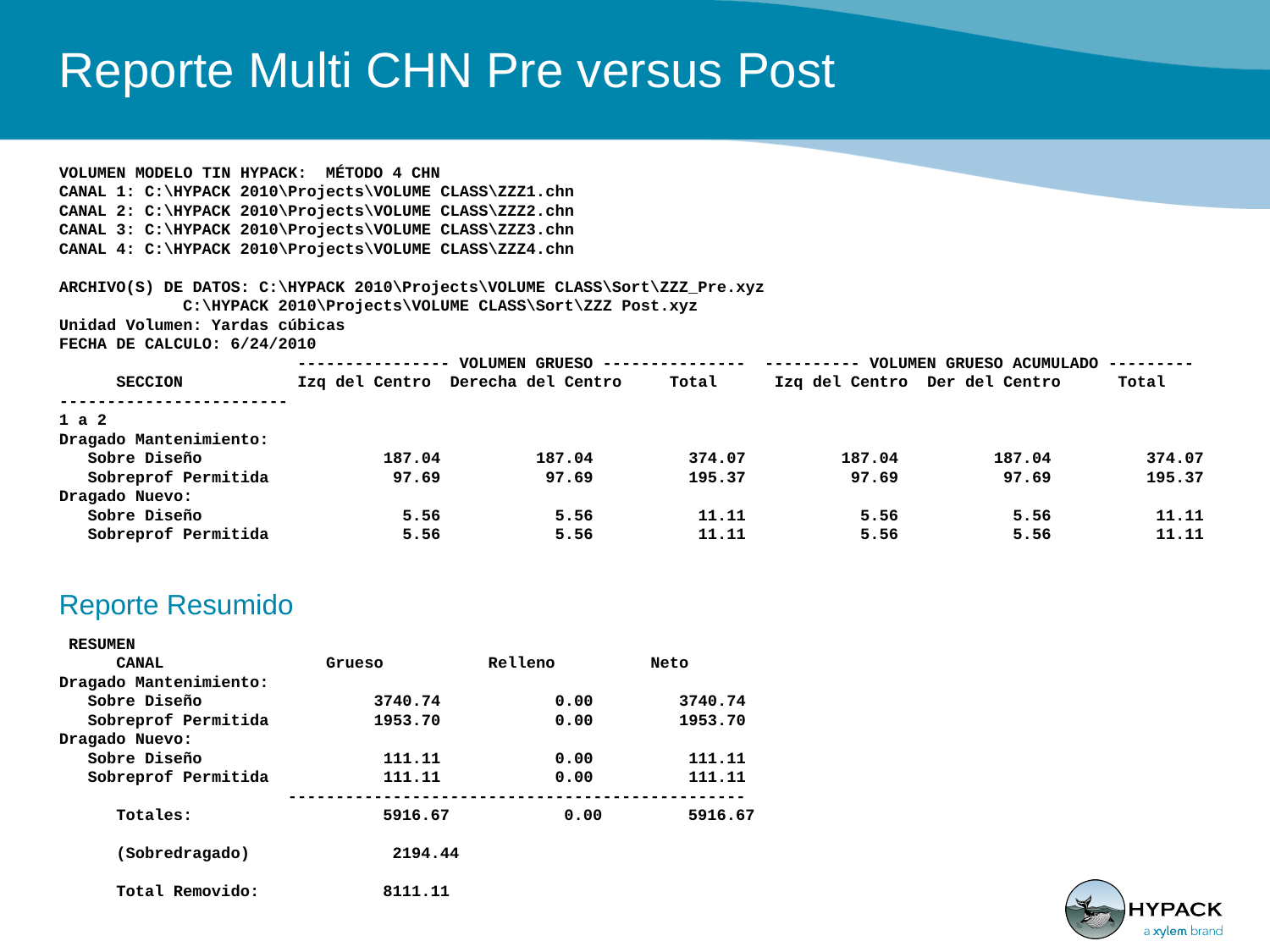

Reporte Multi CHN Pre versus Post
VOLUMEN MODELO TIN HYPACK:  MÉTODO 4 CHN
CANAL 1: C:\HYPACK 2010\Projects\VOLUME CLASS\ZZZ1.chn
CANAL 2: C:\HYPACK 2010\Projects\VOLUME CLASS\ZZZ2.chn
CANAL 3: C:\HYPACK 2010\Projects\VOLUME CLASS\ZZZ3.chn
CANAL 4: C:\HYPACK 2010\Projects\VOLUME CLASS\ZZZ4.chn

ARCHIVO(S) DE DATOS: C:\HYPACK 2010\Projects\VOLUME CLASS\Sort\ZZZ_Pre.xyz
             C:\HYPACK 2010\Projects\VOLUME CLASS\Sort\ZZZ Post.xyz
Unidad Volumen: Yardas cúbicas
FECHA DE CALCULO: 6/24/2010
                         ---------------- VOLUMEN GRUESO ---------------  ---------- VOLUMEN GRUESO ACUMULADO ---------
      SECCION            Izq del Centro  Derecha del Centro     Total      Izq del Centro  Der del Centro      Total
------------------------
1 a 2
Dragado Mantenimiento:
   Sobre Diseño                   187.04          187.04          374.07          187.04          187.04          374.07
   Sobreprof Permitida             97.69           97.69          195.37           97.69           97.69          195.37
Dragado Nuevo:
   Sobre Diseño                     5.56            5.56           11.11            5.56            5.56           11.11
   Sobreprof Permitida              5.56            5.56           11.11            5.56            5.56           11.11
Reporte Resumido
 RESUMEN
      CANAL                 Grueso           Relleno          Neto
Dragado Mantenimiento:
   Sobre Diseño                  3740.74            0.00         3740.74
   Sobreprof Permitida           1953.70            0.00         1953.70
Dragado Nuevo:
   Sobre Diseño                   111.11            0.00          111.11
   Sobreprof Permitida            111.11            0.00          111.11
                        ------------------------------------------------
      Totales:                    5916.67            0.00         5916.67

      (Sobredragado)               2194.44

      Total Removido:             8111.11